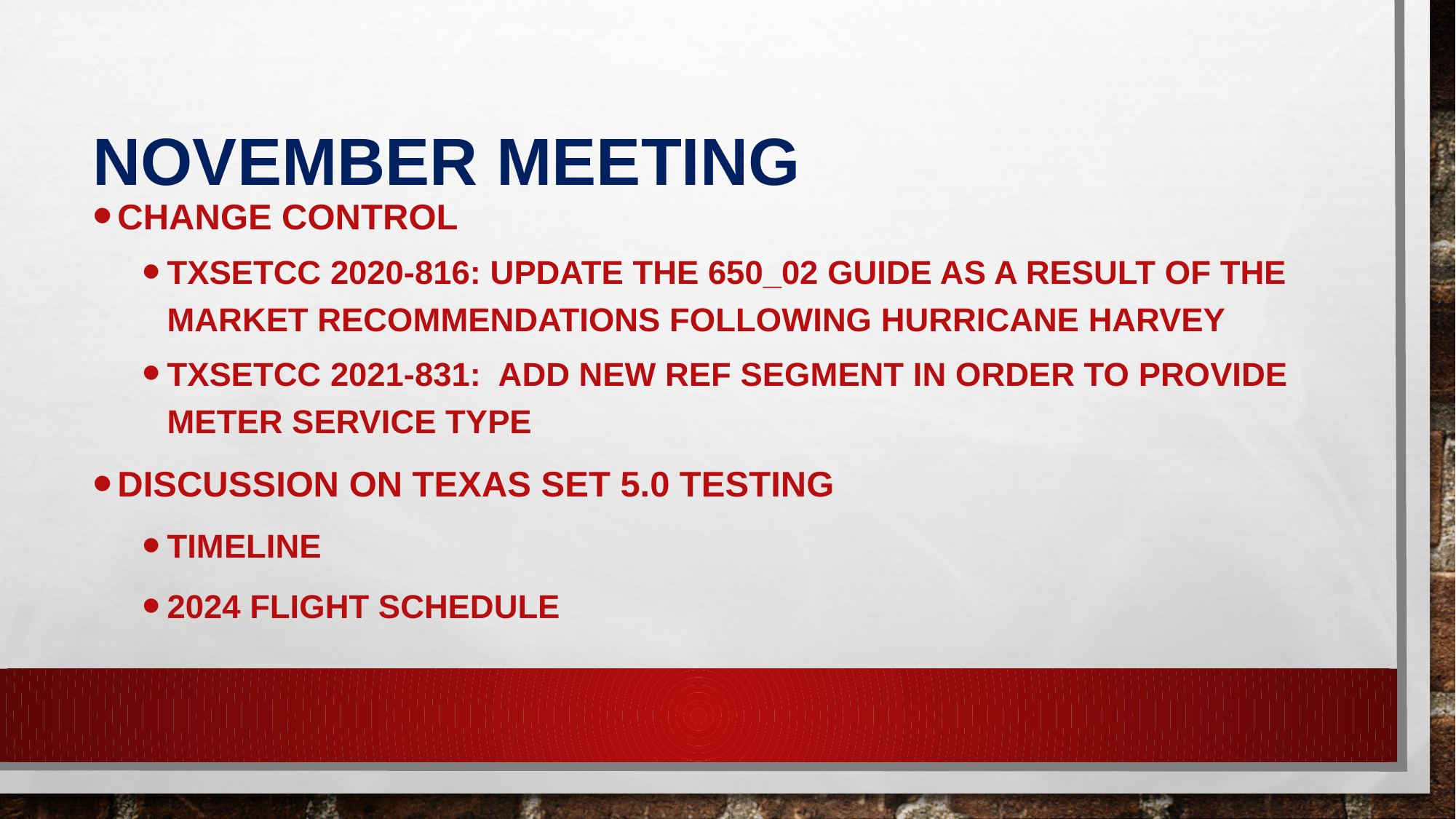

# November MEETING
Change Control
TXSETCC 2020-816: Update the 650_02 Guide as a result of the market recommendations following Hurricane Harvey
TXSETCC 2021-831:  Add new REF segment in order to provide Meter Service Type
Discussion on TEXAS SET 5.0 Testing
Timeline
2024 Flight Schedule